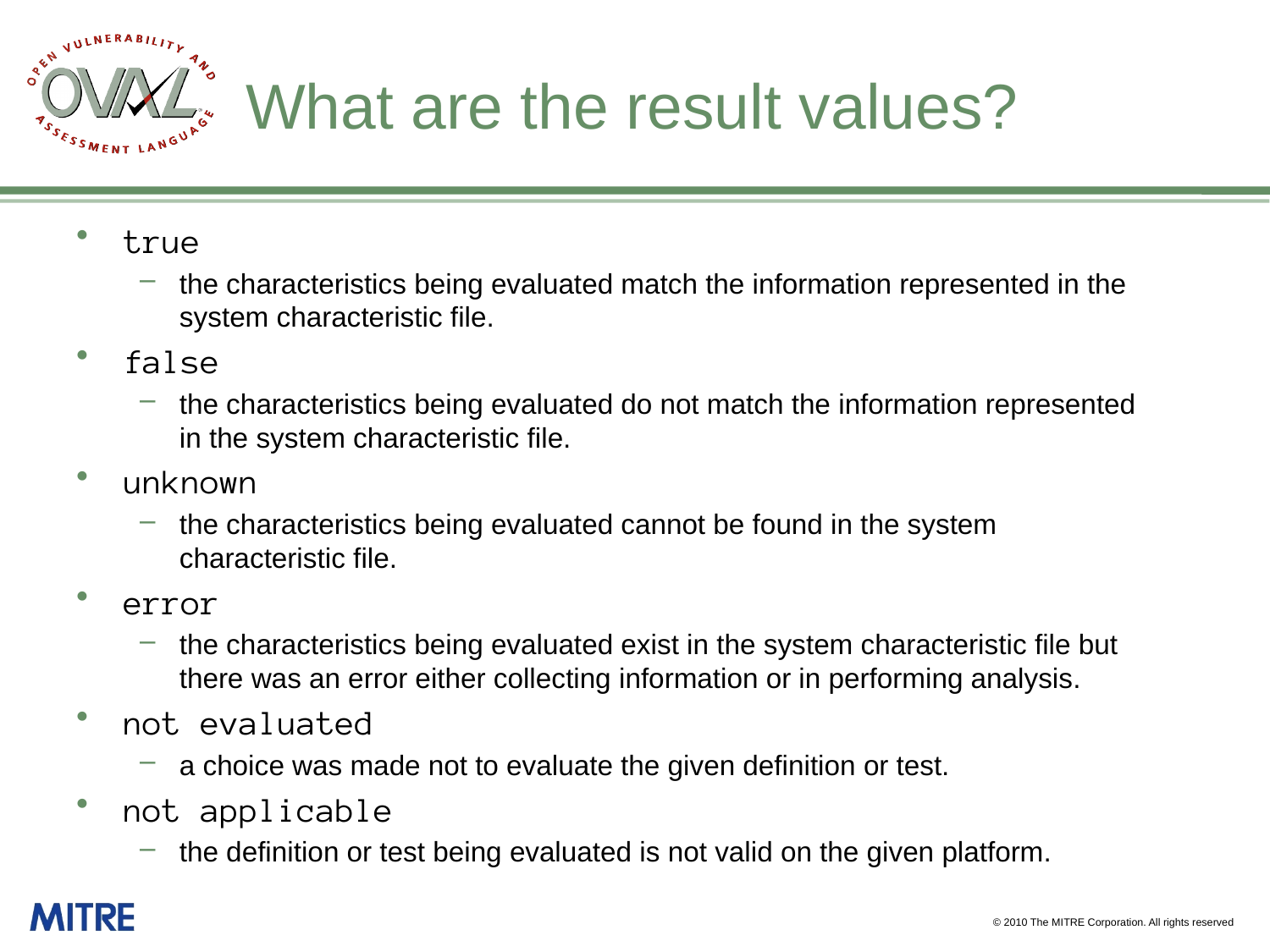

# What are the result values?
true
the characteristics being evaluated match the information represented in the system characteristic file.
false
the characteristics being evaluated do not match the information represented in the system characteristic file.
unknown
the characteristics being evaluated cannot be found in the system characteristic file.
error
the characteristics being evaluated exist in the system characteristic file but there was an error either collecting information or in performing analysis.
not evaluated
a choice was made not to evaluate the given definition or test.
not applicable
the definition or test being evaluated is not valid on the given platform.